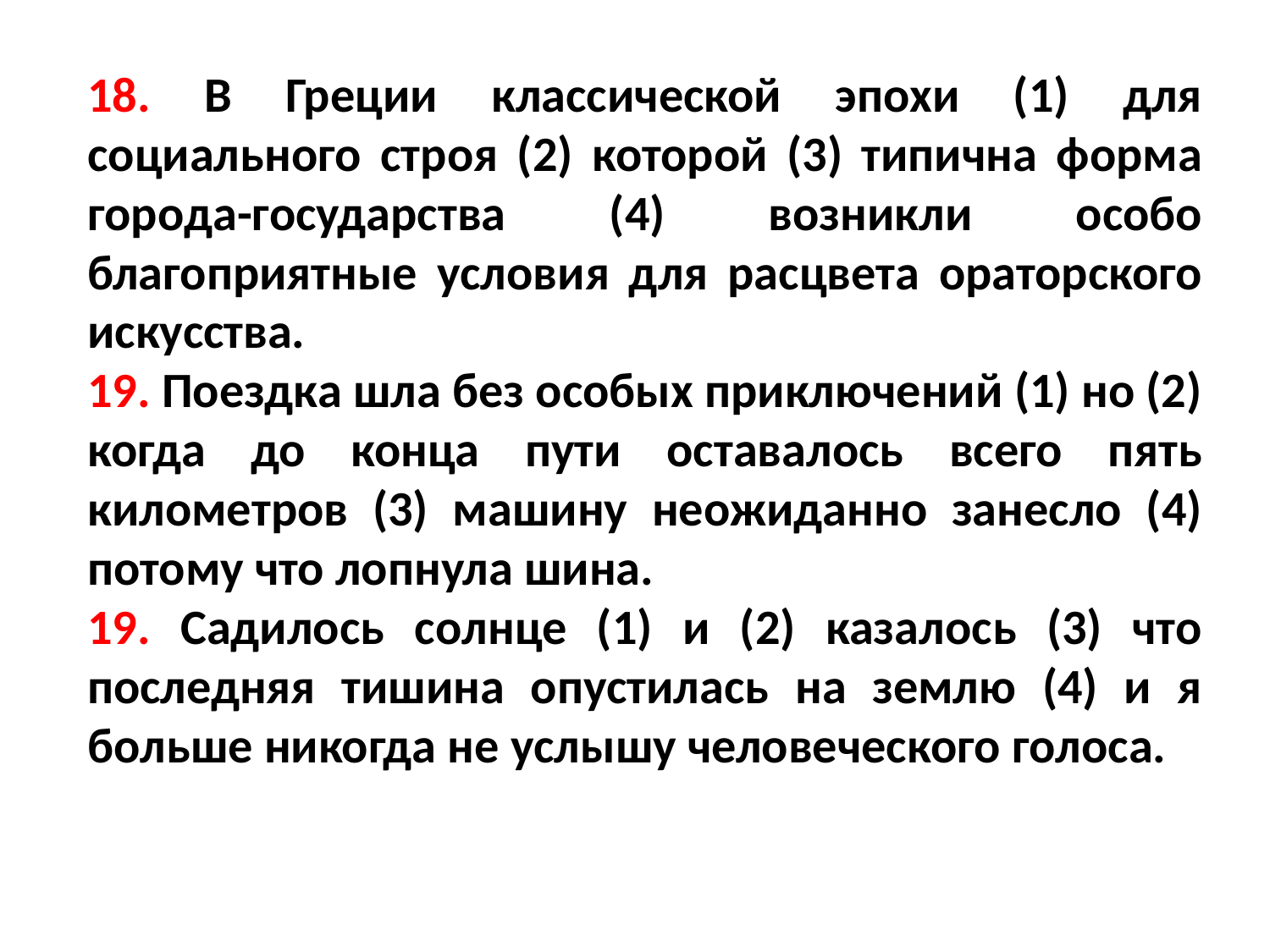

18. В Греции классической эпохи (1) для социального строя (2) которой (3) типична форма города-государства (4) возникли особо благоприятные условия для расцвета ораторского искусства.
19. Поездка шла без особых приключений (1) но (2) когда до конца пути оставалось всего пять километров (3) машину неожиданно занесло (4) потому что лопнула шина.
19. Садилось солнце (1) и (2) казалось (3) что последняя тишина опустилась на землю (4) и я больше никогда не услышу человеческого голоса.